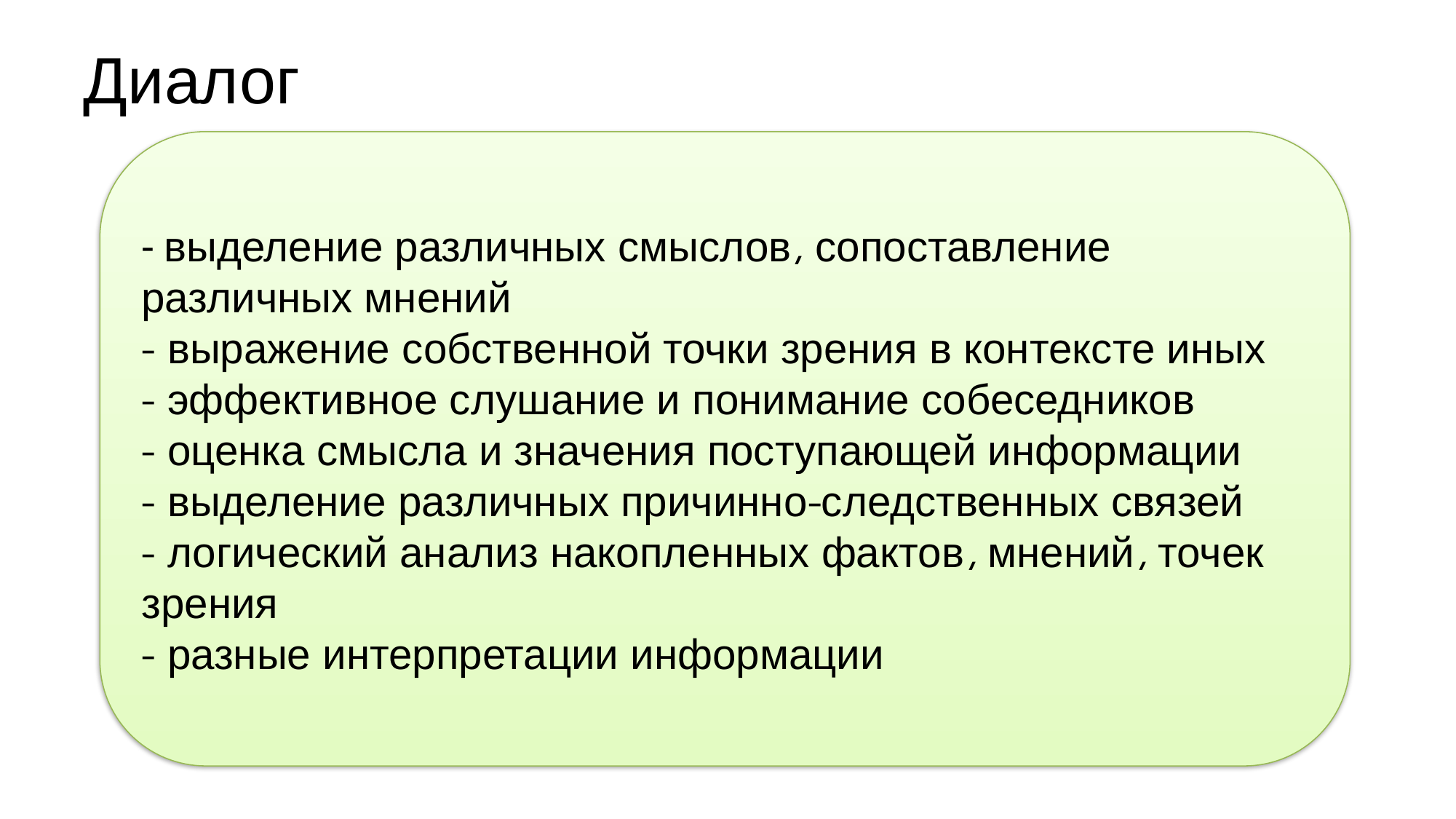

# Диалог
- выделение различных смыслов, сопоставление различных мнений
- выражение собственной точки зрения в контексте иных
- эффективное слушание и понимание собеседников
- оценка смысла и значения поступающей информации
- выделение различных причинно-следственных связей
- логический анализ накопленных фактов, мнений, точек зрения
- разные интерпретации информации